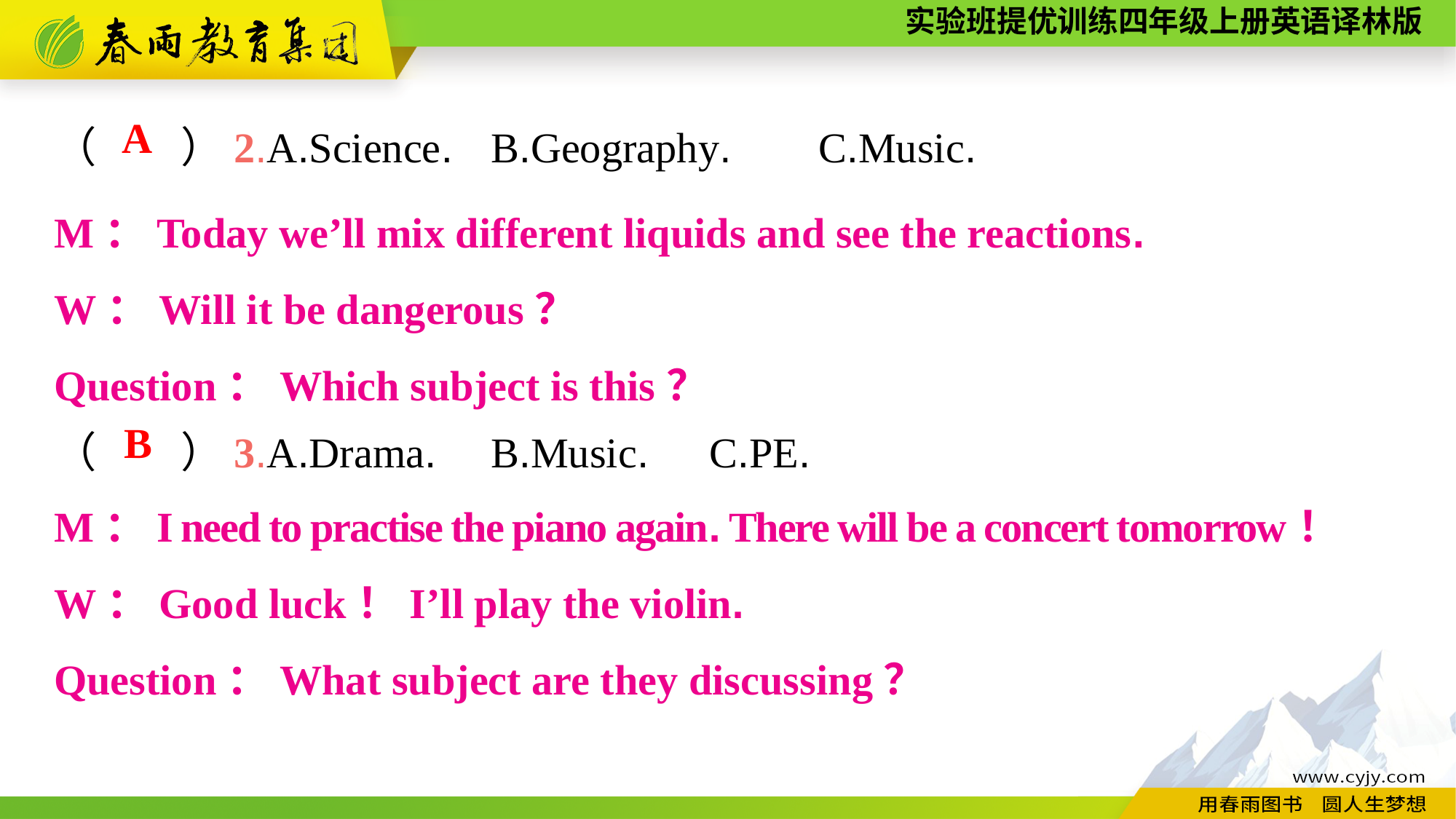

（　　）2.A.Science.	B.Geography.	C.Music.

（　　）3.A.Drama.	B.Music.	C.PE.
A
M：Today we’ll mix different liquids and see the reactions.
W：Will it be dangerous？
Question：Which subject is this？
B
M：I need to practise the piano again. There will be a concert tomorrow！
W：Good luck！I’ll play the violin.
Question：What subject are they discussing？